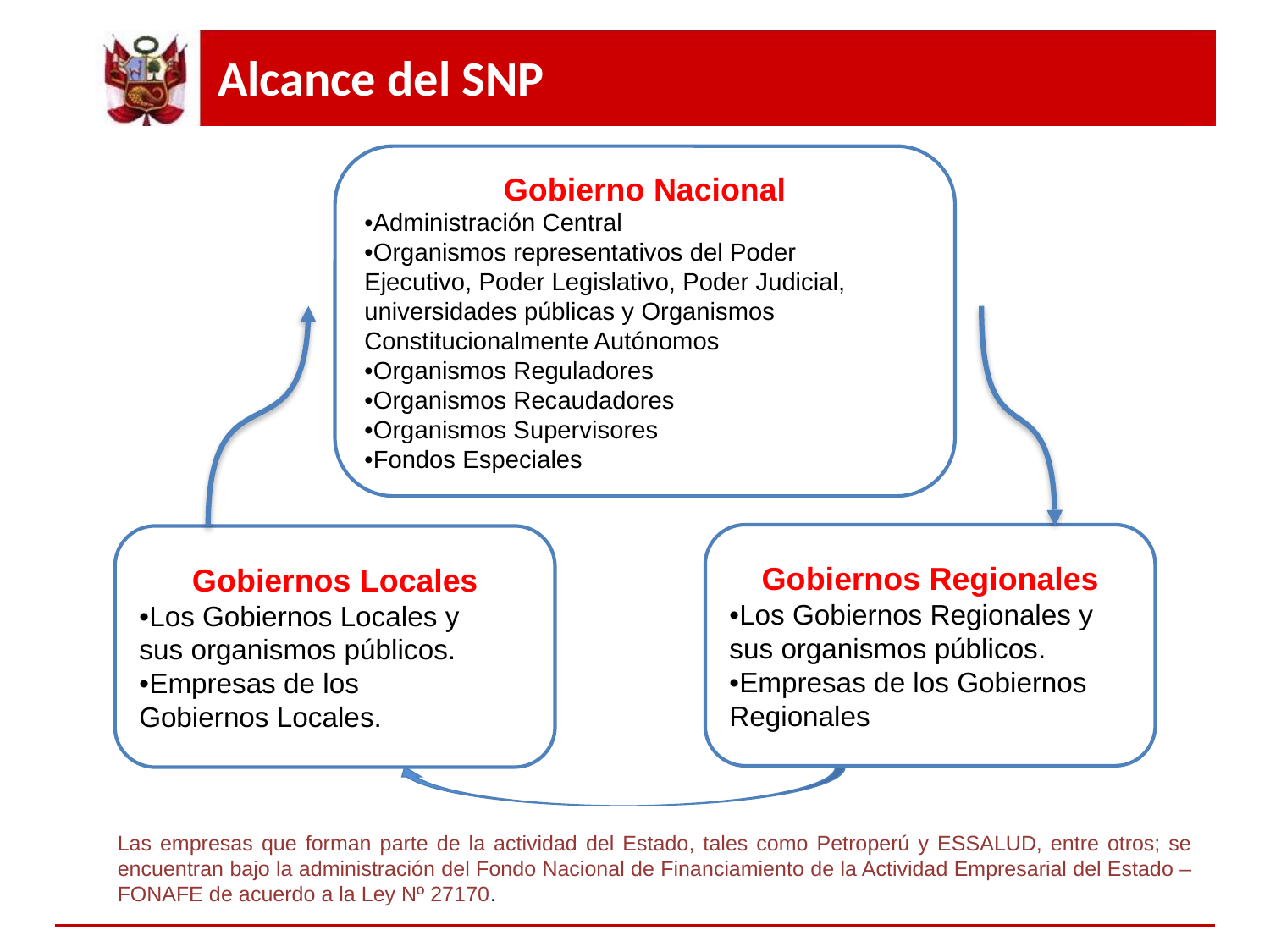

# Alcance del SNP
Gobierno Nacional
•Administración Central
•Organismos representativos del Poder
Ejecutivo, Poder Legislativo, Poder Judicial,
universidades públicas y Organismos
Constitucionalmente Autónomos
•Organismos Reguladores
•Organismos Recaudadores
•Organismos Supervisores
•Fondos Especiales
Gobiernos Regionales
•Los Gobiernos Regionales y
sus organismos públicos.
•Empresas de los Gobiernos
Regionales
Gobiernos Locales
•Los Gobiernos Locales y
sus organismos públicos.
•Empresas de los
Gobiernos Locales.

Las empresas que forman parte de la actividad del Estado, tales como Petroperú y ESSALUD, entre otros; se encuentran bajo la administración del Fondo Nacional de Financiamiento de la Actividad Empresarial del Estado – FONAFE de acuerdo a la Ley Nº 27170.